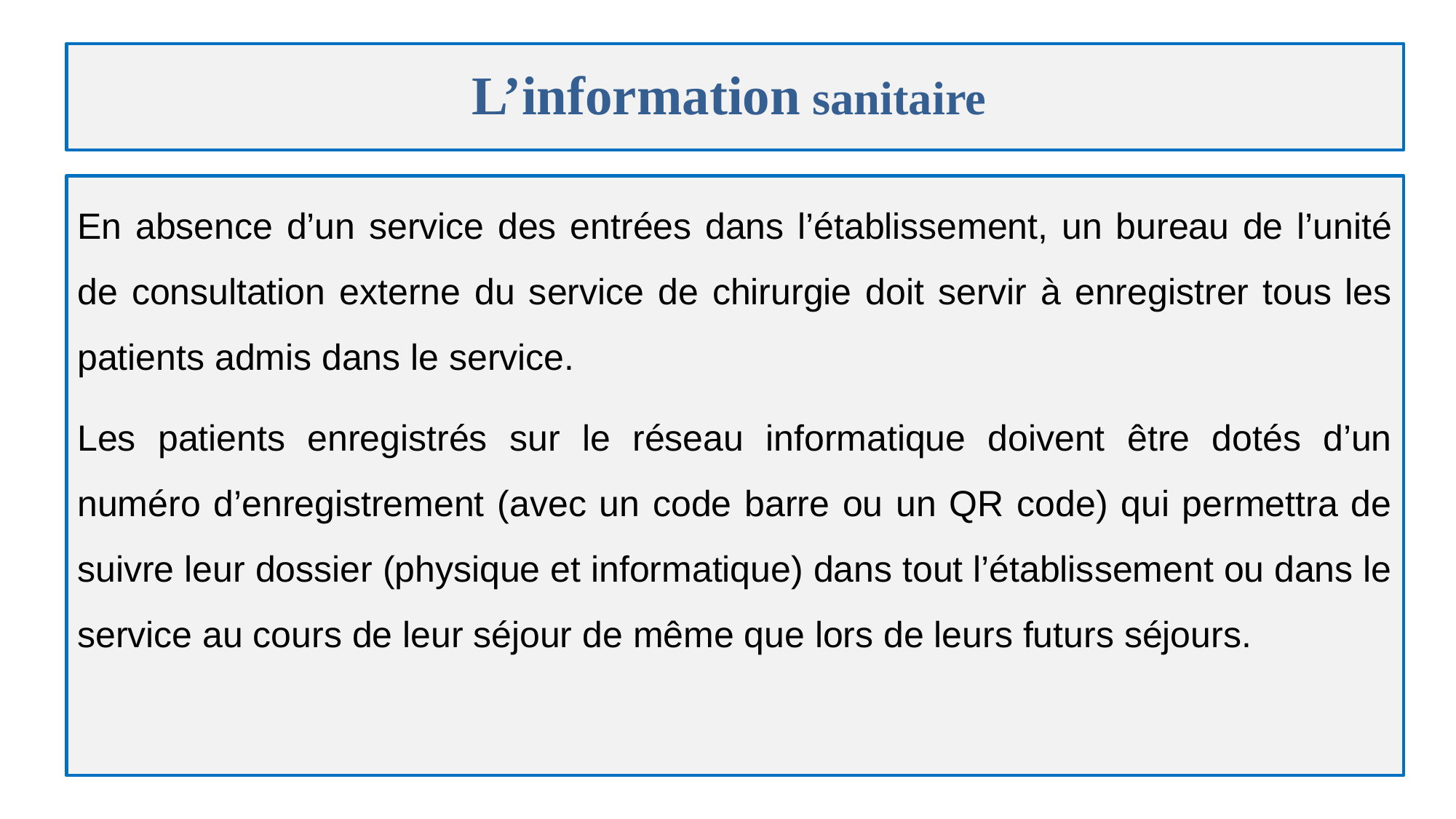

# L’information sanitaire
En absence d’un service des entrées dans l’établissement, un bureau de l’unité de consultation externe du service de chirurgie doit servir à enregistrer tous les patients admis dans le service.
Les patients enregistrés sur le réseau informatique doivent être dotés d’un numéro d’enregistrement (avec un code barre ou un QR code) qui permettra de suivre leur dossier (physique et informatique) dans tout l’établissement ou dans le service au cours de leur séjour de même que lors de leurs futurs séjours.